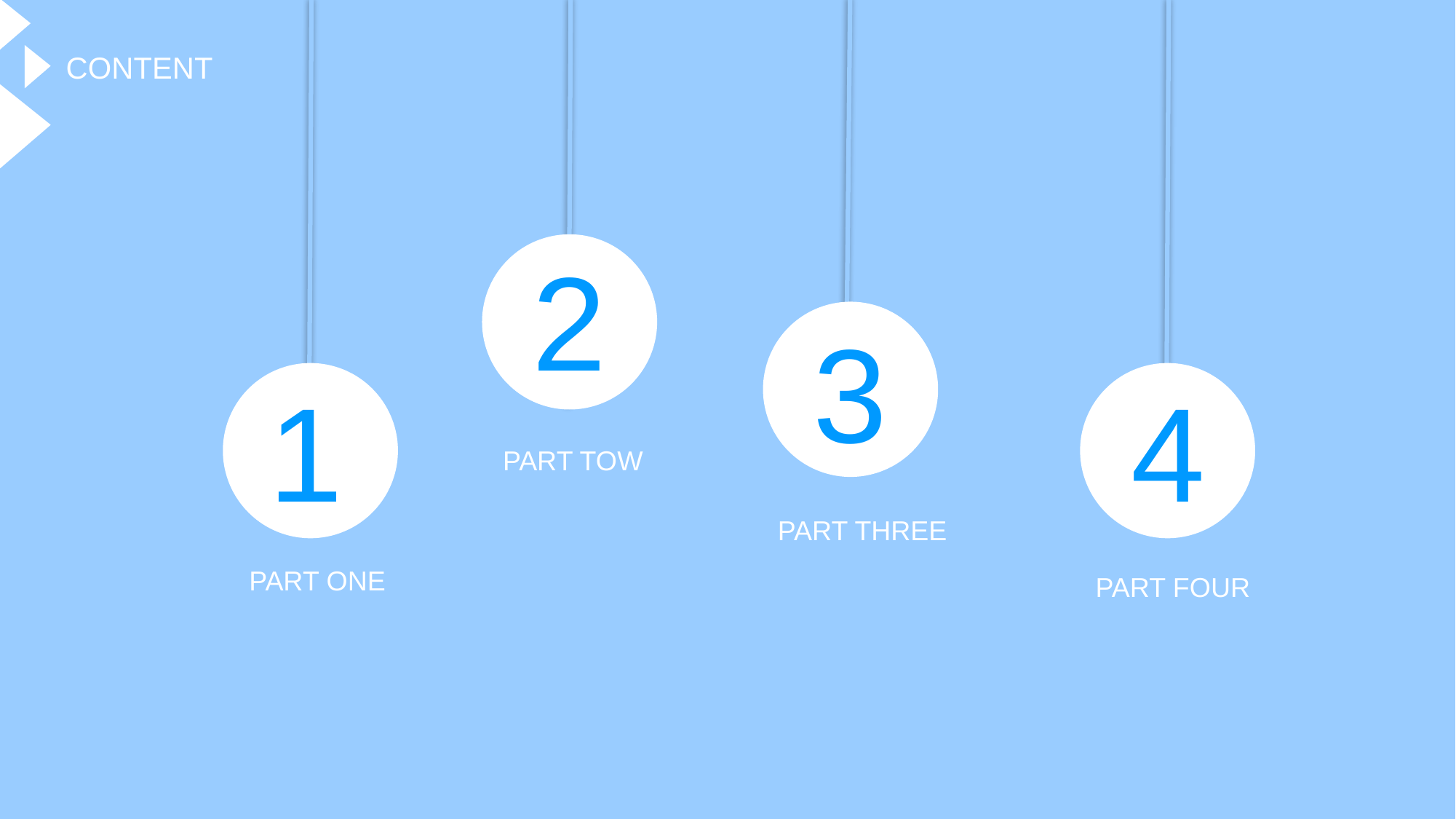

CONTENT
2

3

1

4
Part tow
Part three
Part one
Part four